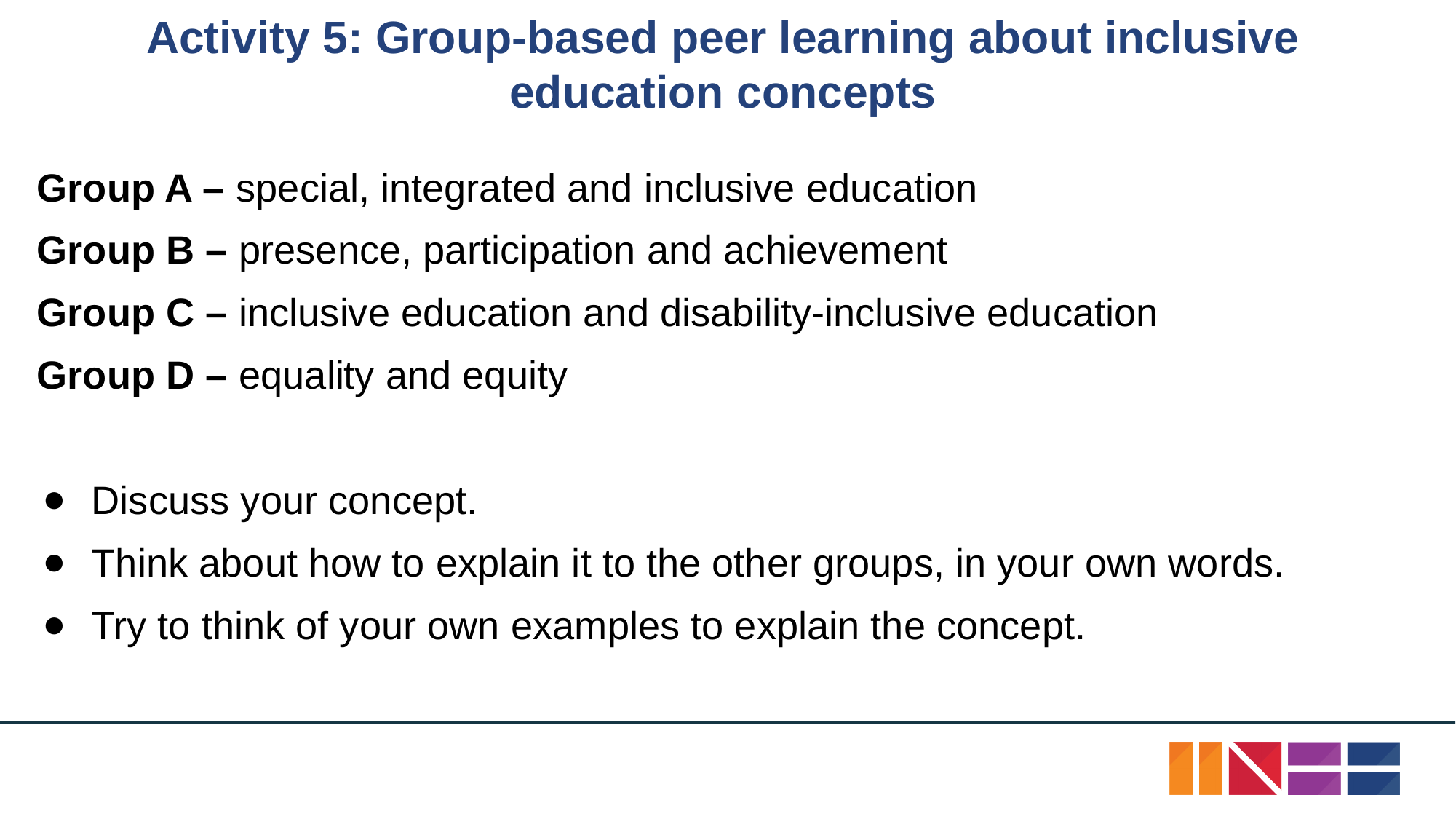

# Activity 5: Group-based peer learning about inclusive education concepts
Group A – special, integrated and inclusive education
Group B – presence, participation and achievement
Group C – inclusive education and disability-inclusive education
Group D – equality and equity

Discuss your concept.
Think about how to explain it to the other groups, in your own words.
Try to think of your own examples to explain the concept.